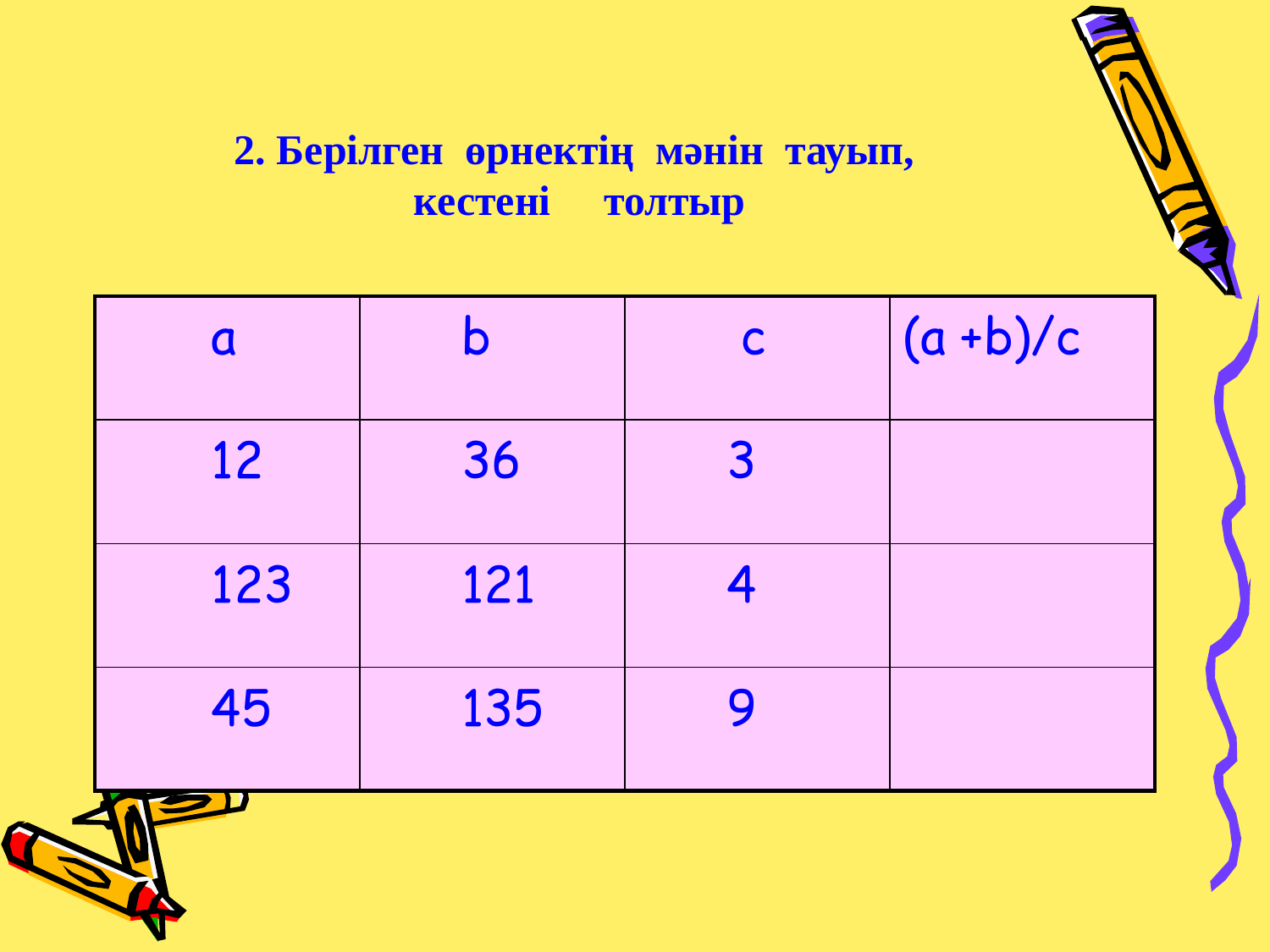

2. Берілген  өрнектің  мәнін  тауып,
кестені     толтыр
| a | b | c | (a +b)/c |
| --- | --- | --- | --- |
| 12 | 36 | 3 |  |
| 123 | 121 | 4 |  |
| 45 | 135 | 9 |  |